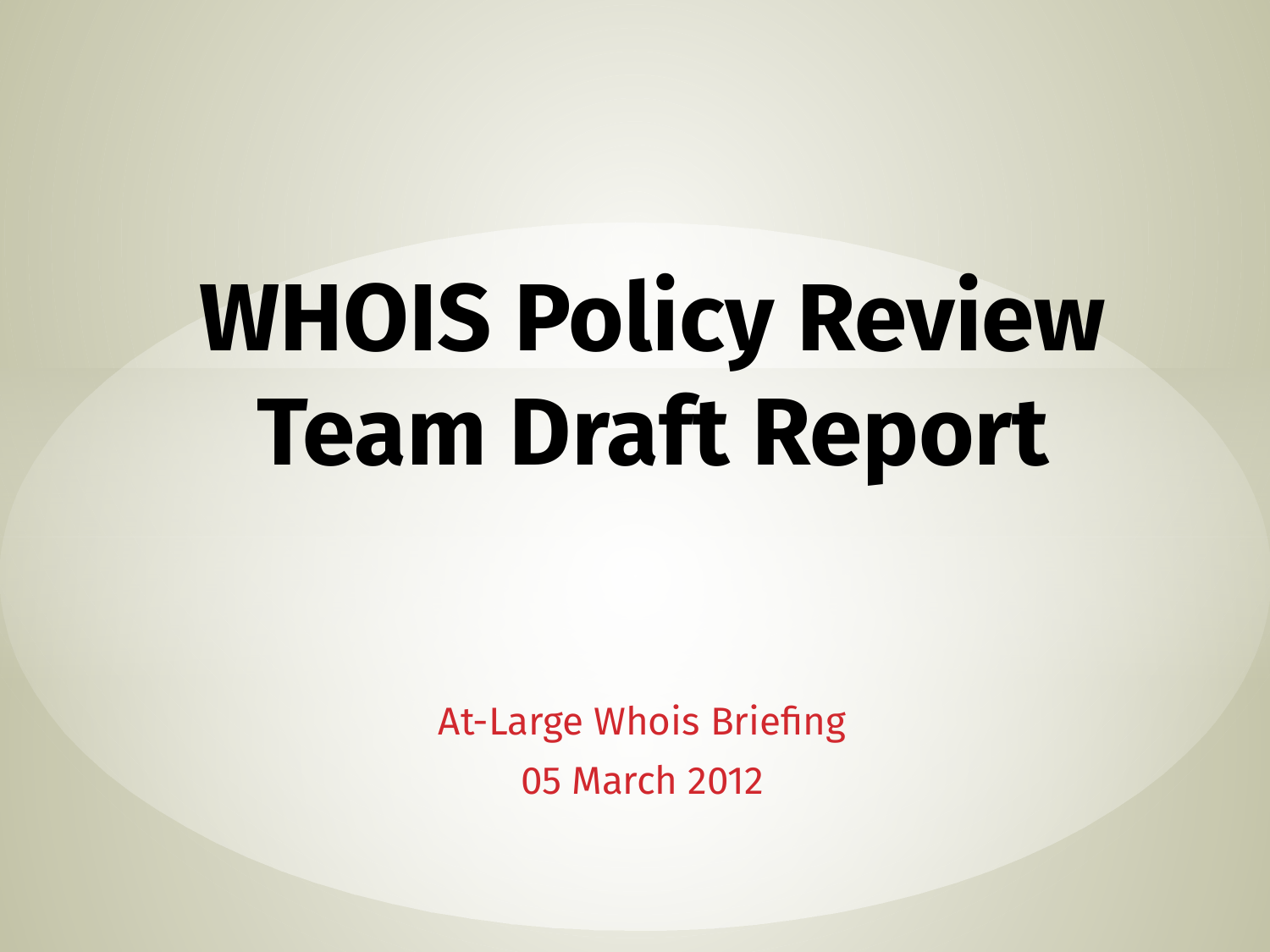

# WHOIS Policy Review Team Draft Report
At-Large Whois Briefing
05 March 2012